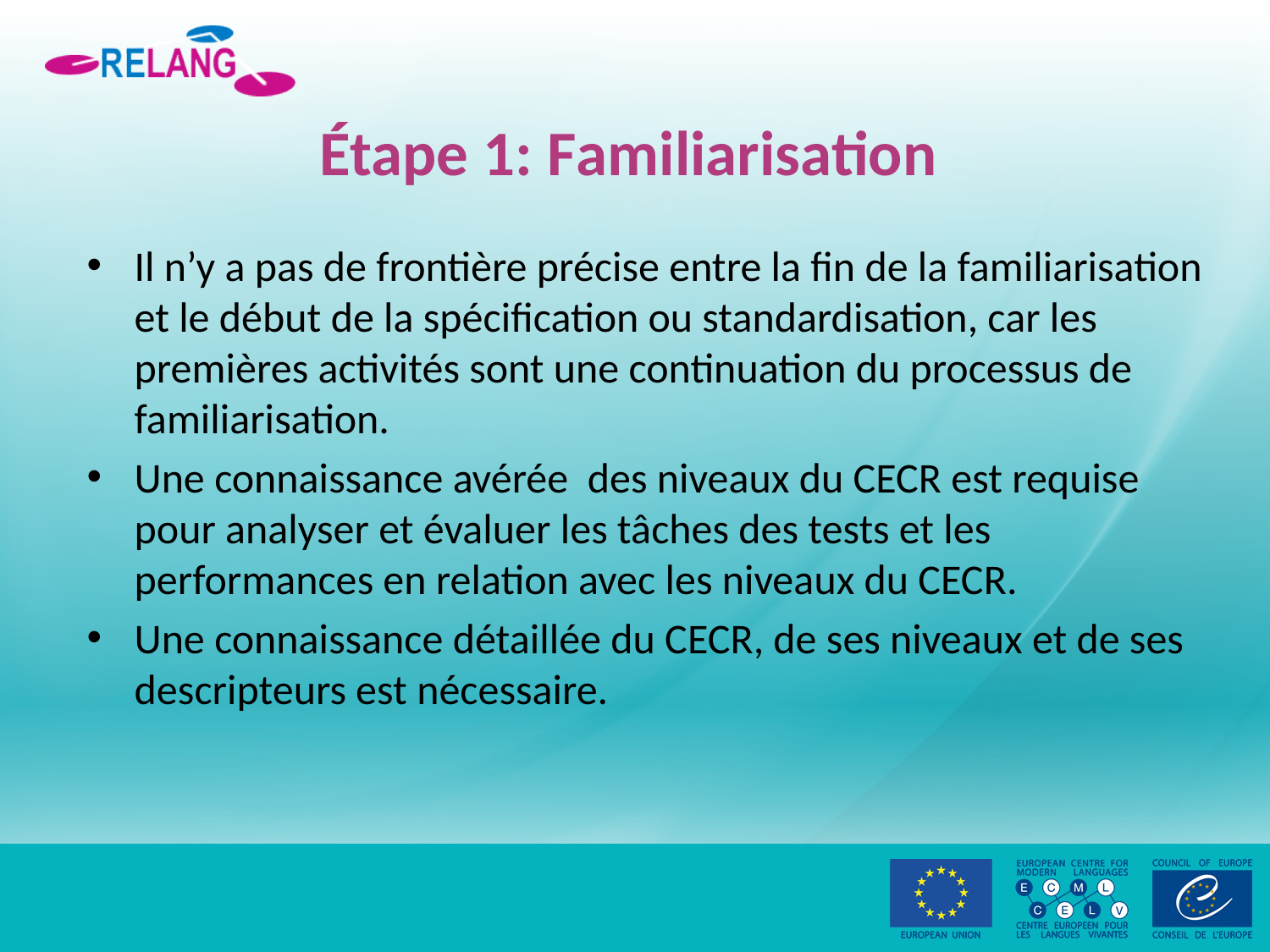

# Étape 1: Familiarisation
Il n’y a pas de frontière précise entre la fin de la familiarisation et le début de la spécification ou standardisation, car les premières activités sont une continuation du processus de familiarisation.
Une connaissance avérée  des niveaux du CECR est requise pour analyser et évaluer les tâches des tests et les performances en relation avec les niveaux du CECR.
Une connaissance détaillée du CECR, de ses niveaux et de ses descripteurs est nécessaire.